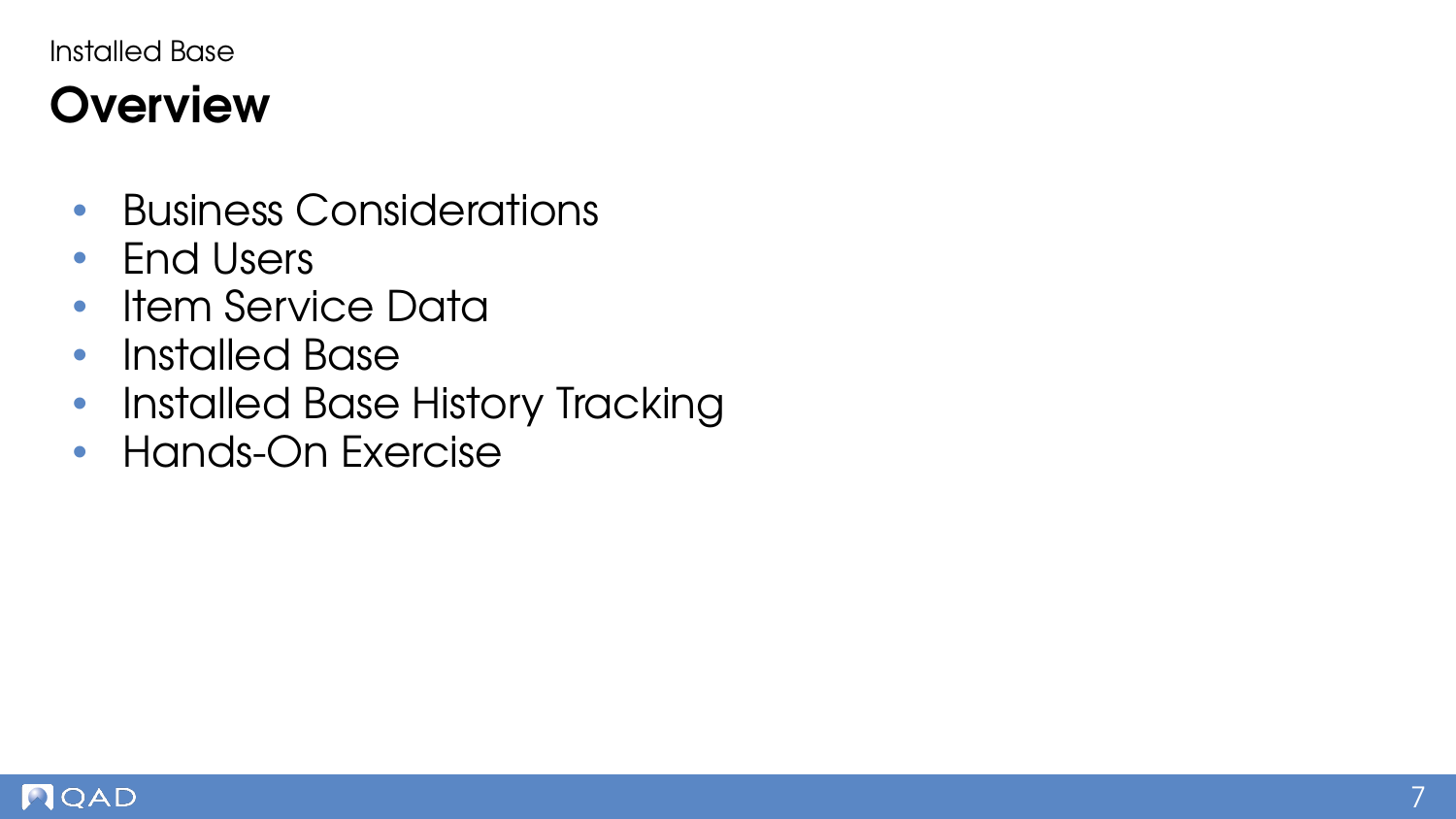

Installed Base
# Overview
Business Considerations
End Users
Item Service Data
Installed Base
Installed Base History Tracking
Hands-On Exercise

7